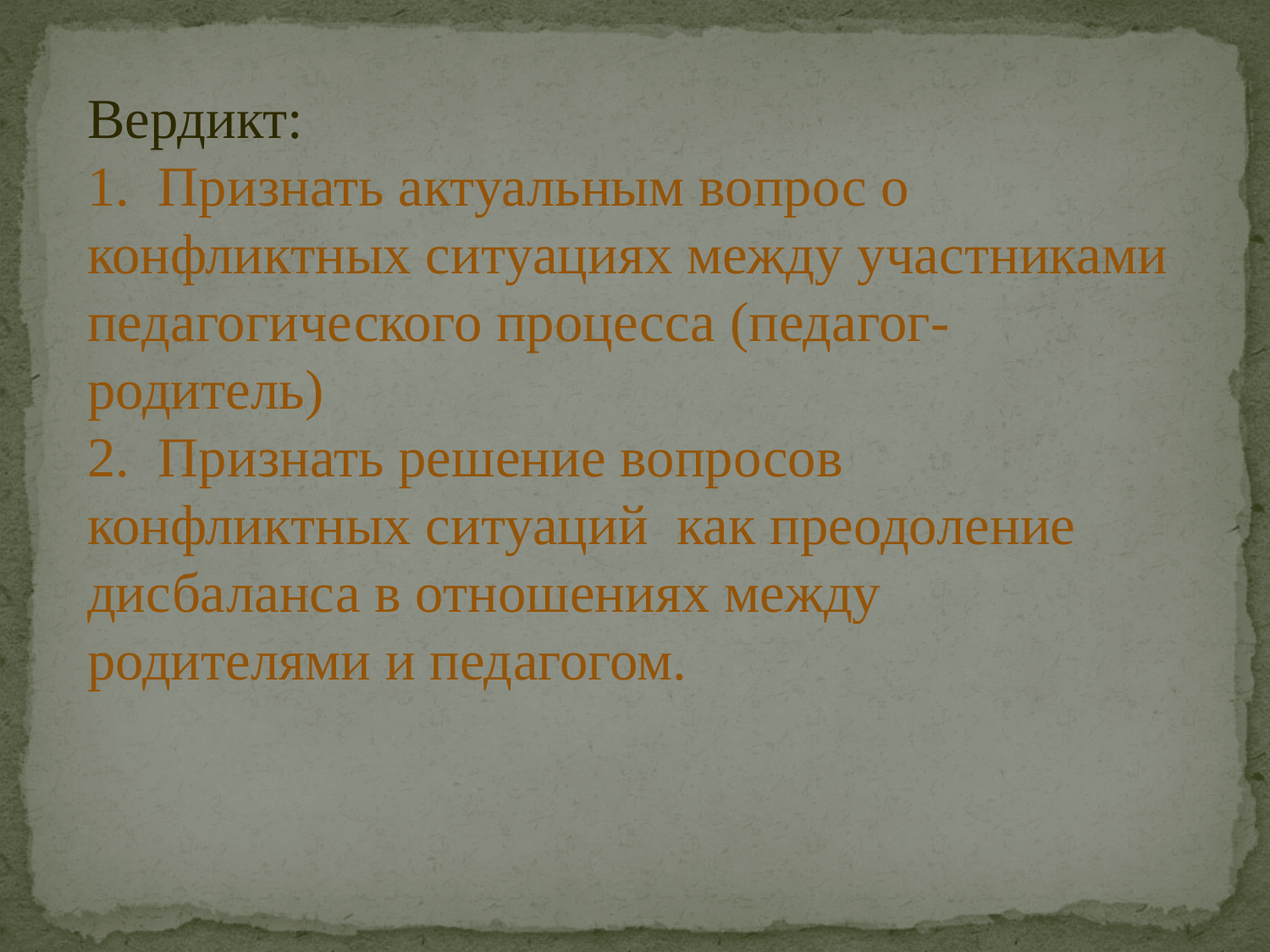

Вердикт:
1.  Признать актуальным вопрос о конфликтных ситуациях между участниками педагогического процесса (педагог-родитель)
2.  Признать решение вопросов конфликтных ситуаций  как преодоление дисбаланса в отношениях между родителями и педагогом.